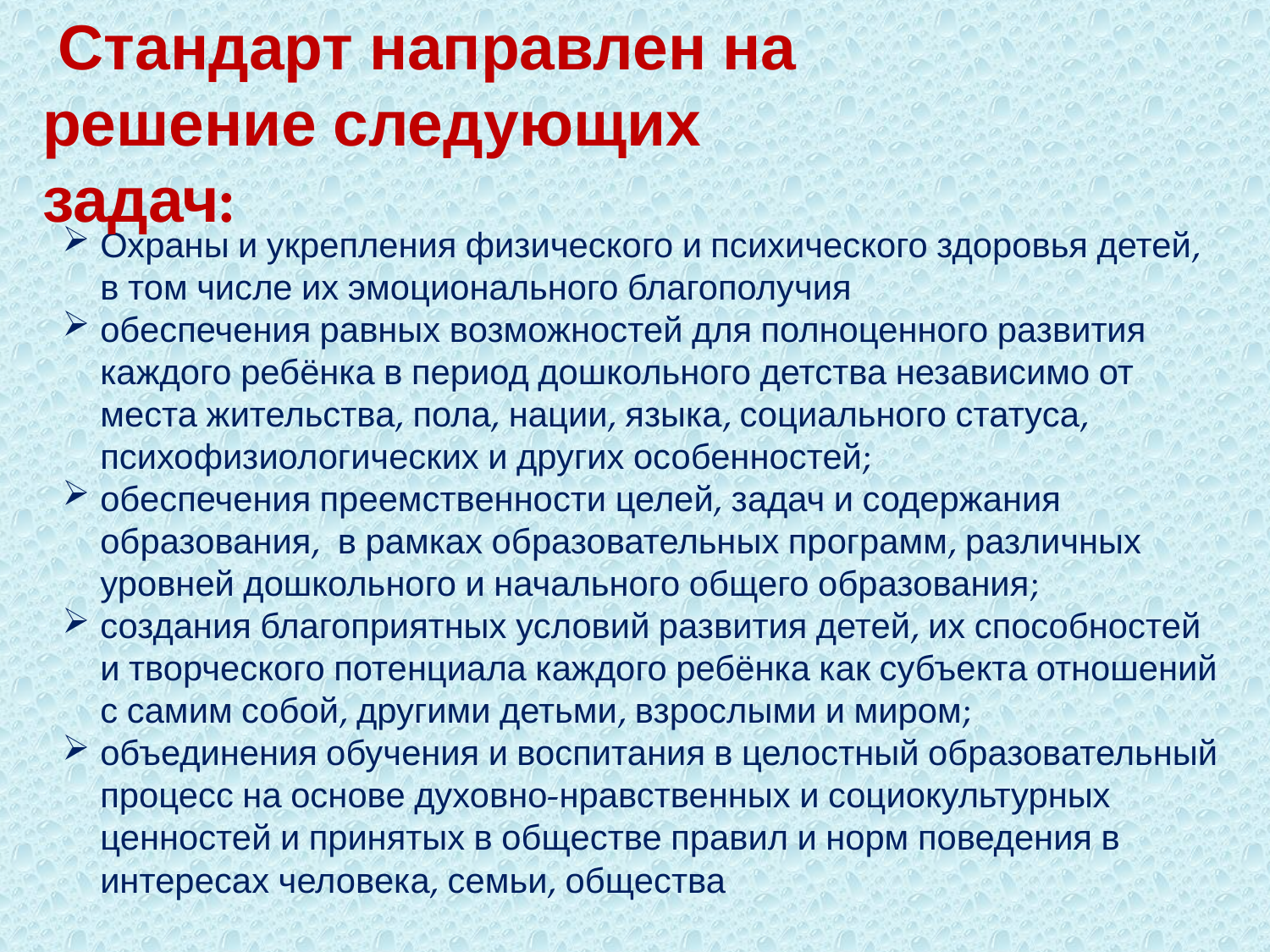

Стандарт направлен на решение следующих задач:
Охраны и укрепления физического и психического здоровья детей, в том числе их эмоционального благополучия
обеспечения равных возможностей для полноценного развития каждого ребёнка в период дошкольного детства независимо от места жительства, пола, нации, языка, социального статуса, психофизиологических и других особенностей;
обеспечения преемственности целей, задач и содержания образования,  в рамках образовательных программ, различных уровней дошкольного и начального общего образования;
создания благоприятных условий развития детей, их способностей и творческого потенциала каждого ребёнка как субъекта отношений с самим собой, другими детьми, взрослыми и миром;
объединения обучения и воспитания в целостный образовательный процесс на основе духовно-нравственных и социокультурных ценностей и принятых в обществе правил и норм поведения в интересах человека, семьи, общества